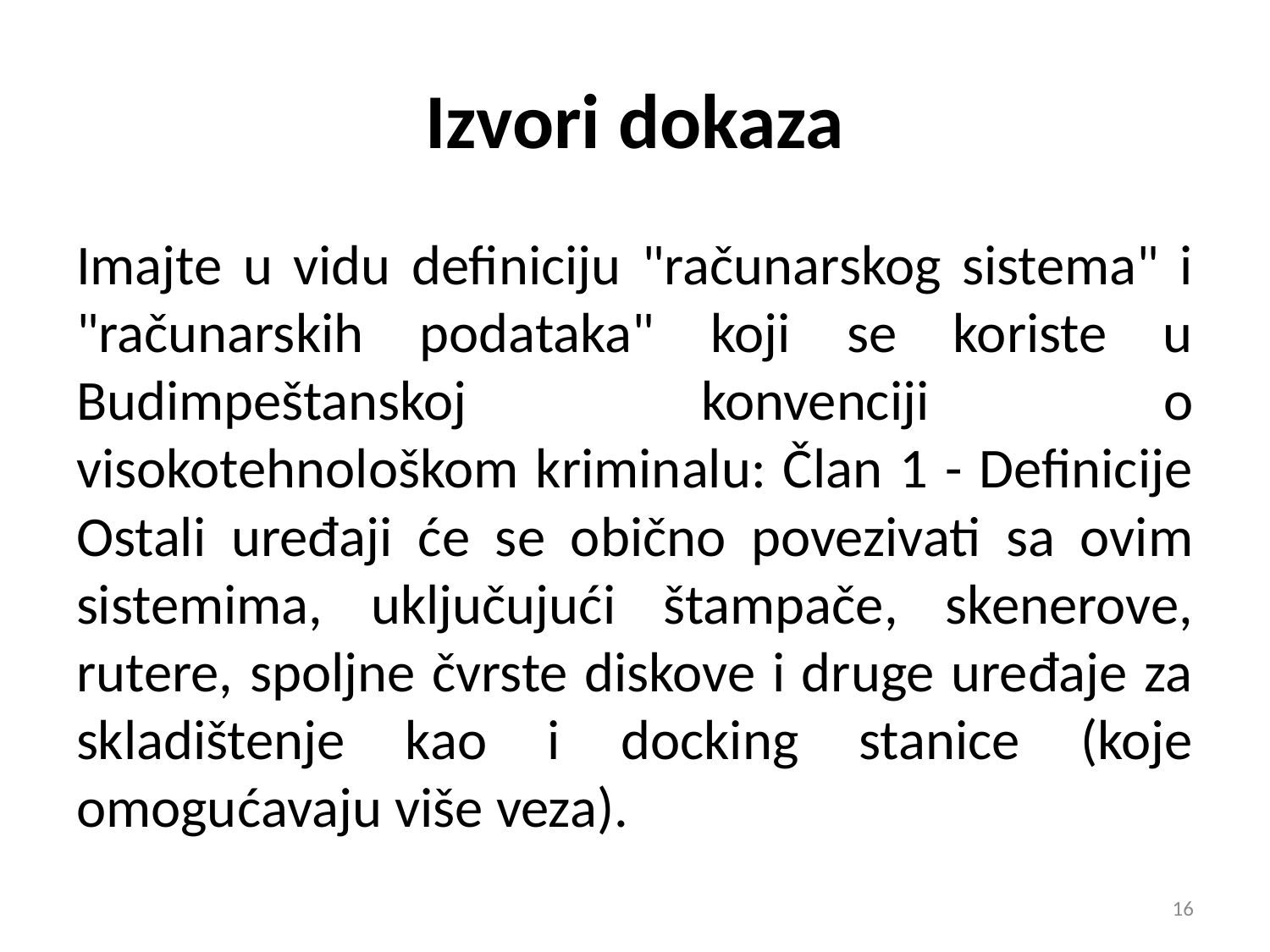

# Izvori dokaza
Imajte u vidu definiciju "računarskog sistema" i "računarskih podataka" koji se koriste u Budimpeštanskoj konvenciji o visokotehnološkom kriminalu: Član 1 - Definicije Ostali uređaji će se obično povezivati sa ovim sistemima, uključujući štampače, skenerove, rutere, spoljne čvrste diskove i druge uređaje za skladištenje kao i docking stanice (koje omogućavaju više veza).

16